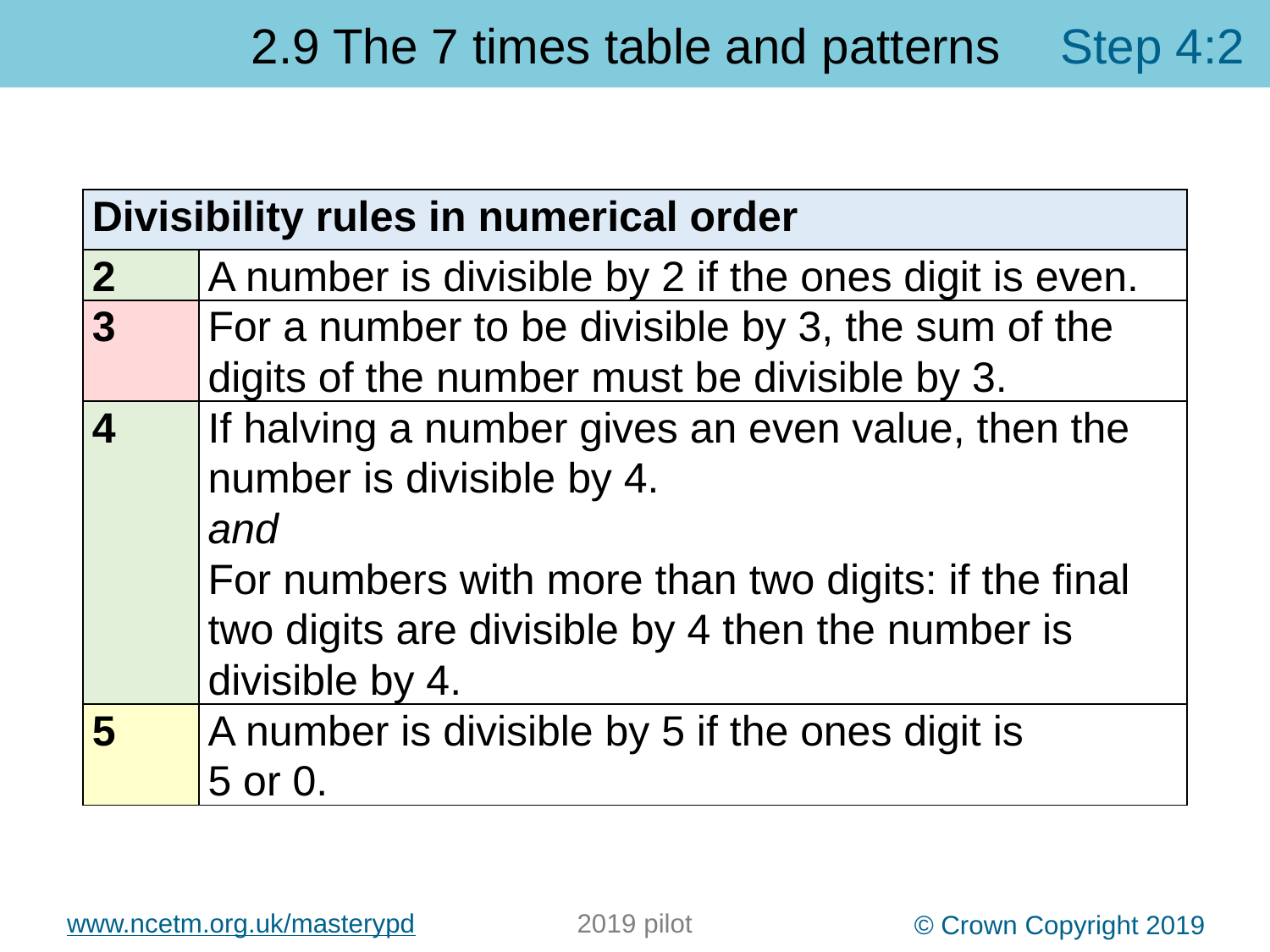

2.9 The 7 times table and patterns	Step 4:2
| Divisibility rules in numerical order |  |
| --- | --- |
| 2 | A number is divisible by 2 if the ones digit is even. |
| 3 | For a number to be divisible by 3, the sum of the digits of the number must be divisible by 3. |
| 4 | If halving a number gives an even value, then the number is divisible by 4. and For numbers with more than two digits: if the final two digits are divisible by 4 then the number is divisible by 4. |
| 5 | A number is divisible by 5 if the ones digit is 5 or 0. |